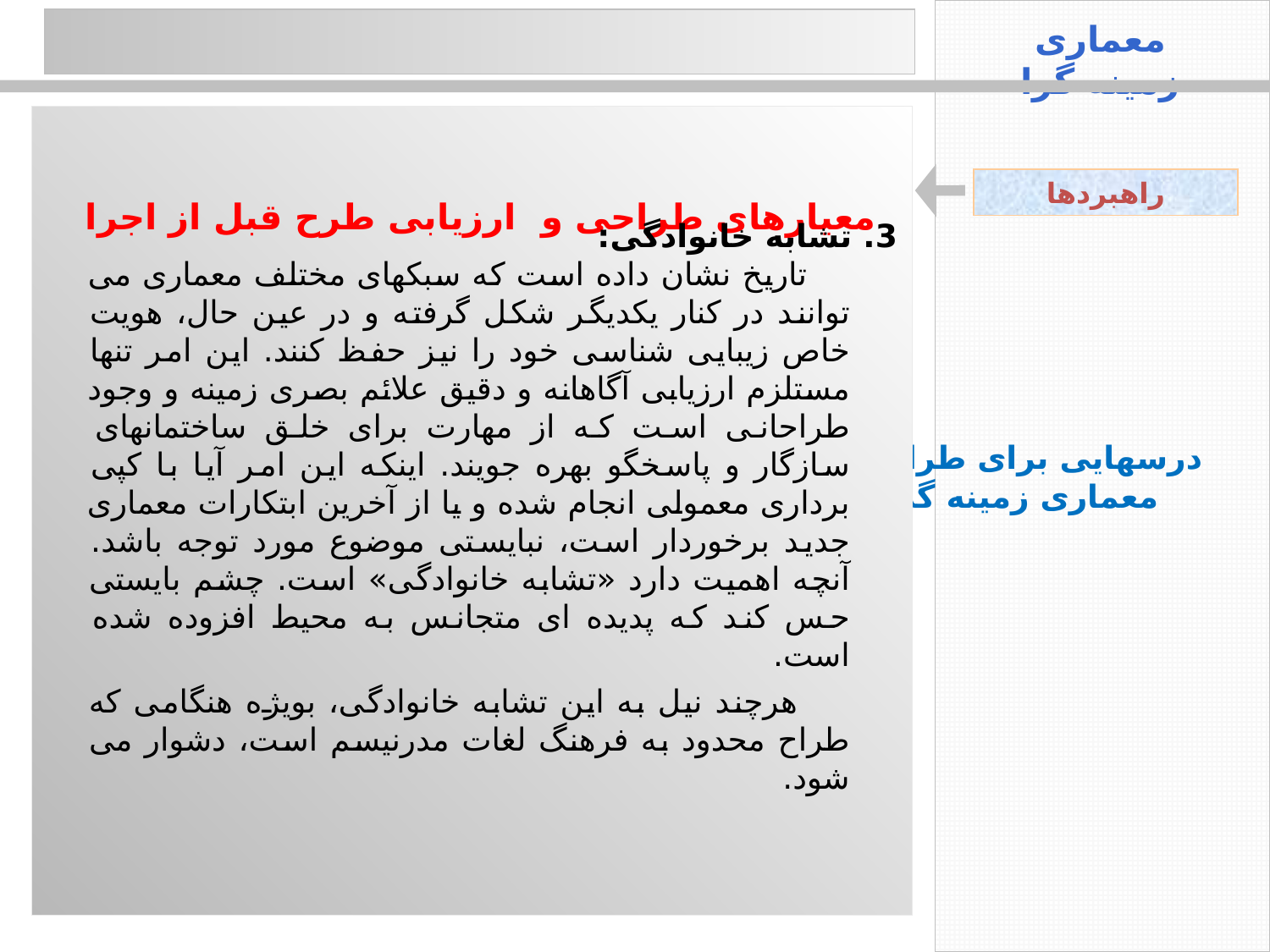

درسهایی برای طراحی
         معماری زمینه گرا

معماری زمینه گرا

راهبردها
معیارهای طراحی و  ارزیابی طرح قبل از اجرا

3. تشابه خانوادگی:
        تاریخ نشان داده است که سبکهای مختلف معماری می توانند در کنار یکدیگر شکل گرفته و در عین حال، هویت خاص زیبایی شناسی خود را نیز حفظ کنند. این امر تنها مستلزم ارزیابی آگاهانه و دقیق علائم بصری زمینه و وجود طراحانی است که از مهارت برای خلق ساختمانهای سازگار و پاسخگو بهره جویند. اینکه این امر آیا با کپی برداری معمولی انجام شده و یا از آخرین ابتکارات معماری جدید برخوردار است، نبایستی موضوع مورد توجه باشد. آنچه اهمیت دارد «تشابه خانوادگی» است. چشم بایستی حس کند که پدیده ای متجانس به محیط افزوده شده است.
        هرچند نیل به این تشابه خانوادگی، بویژه هنگامی که طراح محدود به فرهنگ لغات مدرنیسم است، دشوار می شود.

17